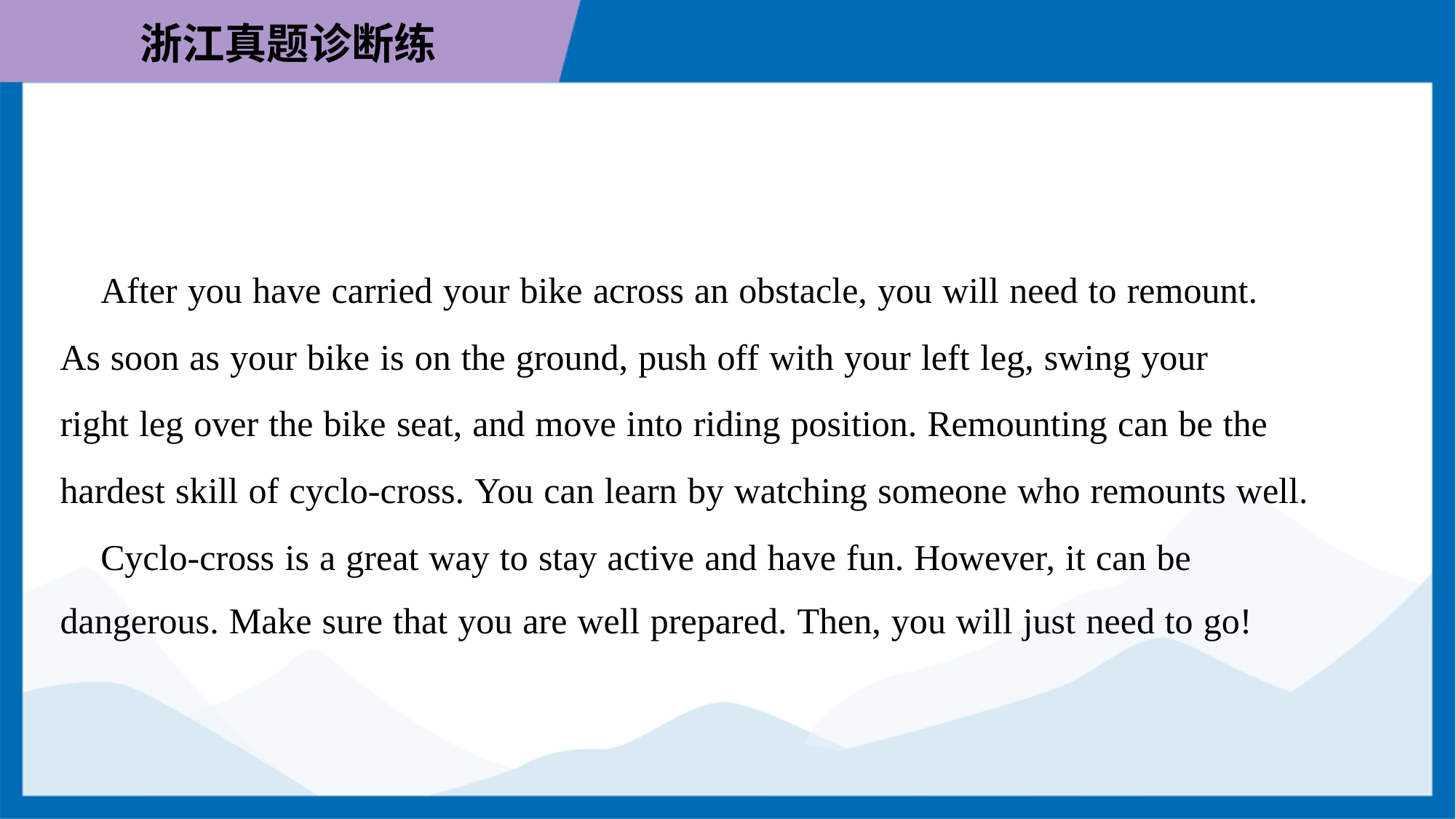

After you have carried your bike across an obstacle, you will need to remount.
As soon as your bike is on the ground, push off with your left leg, swing your
right leg over the bike seat, and move into riding position. Remounting can be the
hardest skill of cyclo-cross. You can learn by watching someone who remounts well.
    Cyclo-cross is a great way to stay active and have fun. However, it can be
dangerous. Make sure that you are well prepared. Then, you will just need to go!